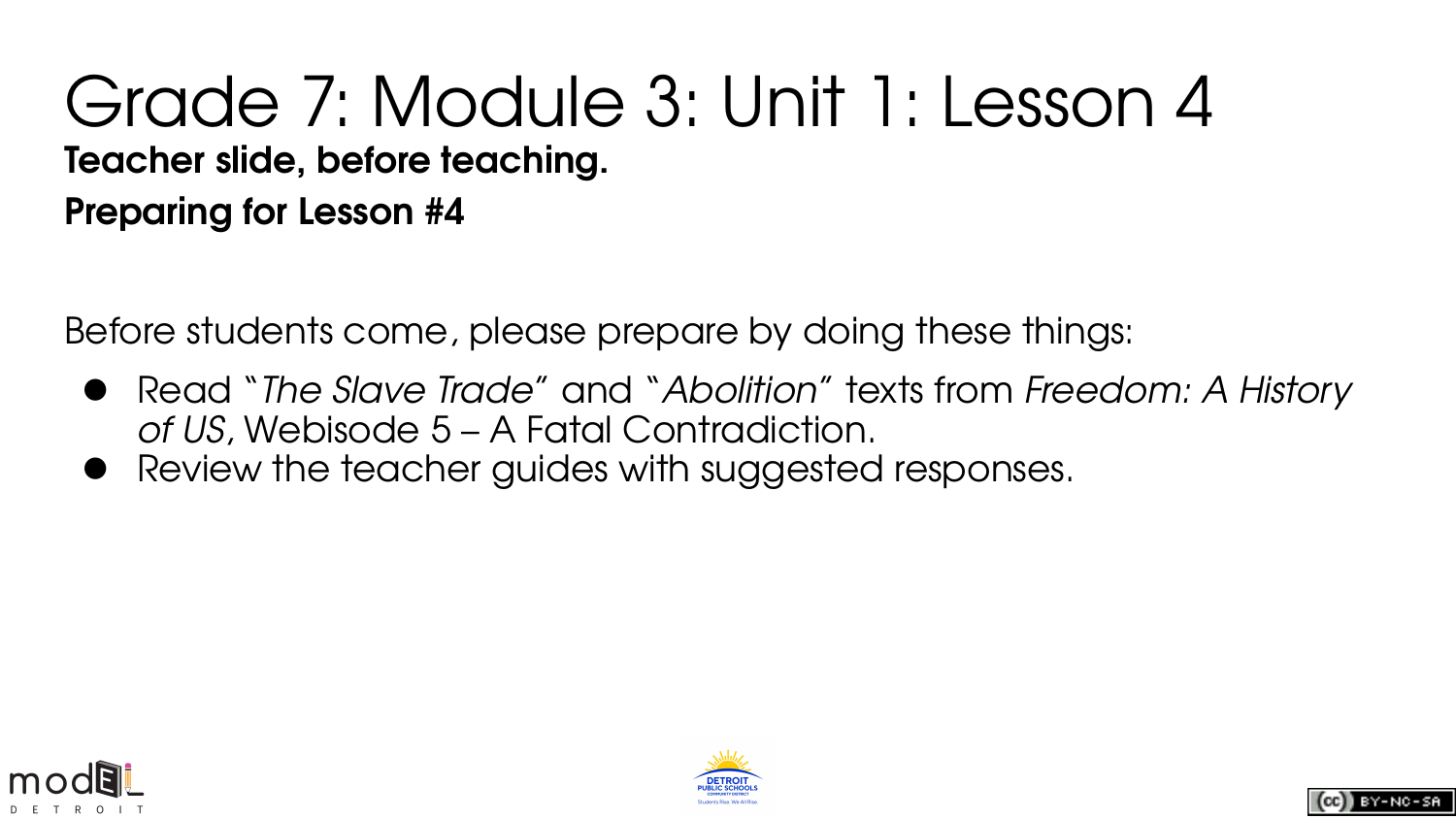

Grade 7: Module 3: Unit 1: Lesson 4
Teacher slide, before teaching.
Preparing for Lesson #4

Before students come, please prepare by doing these things:
Read “The Slave Trade” and “Abolition” texts from Freedom: A History of US, Webisode 5 – A Fatal Contradiction.
Review the teacher guides with suggested responses.